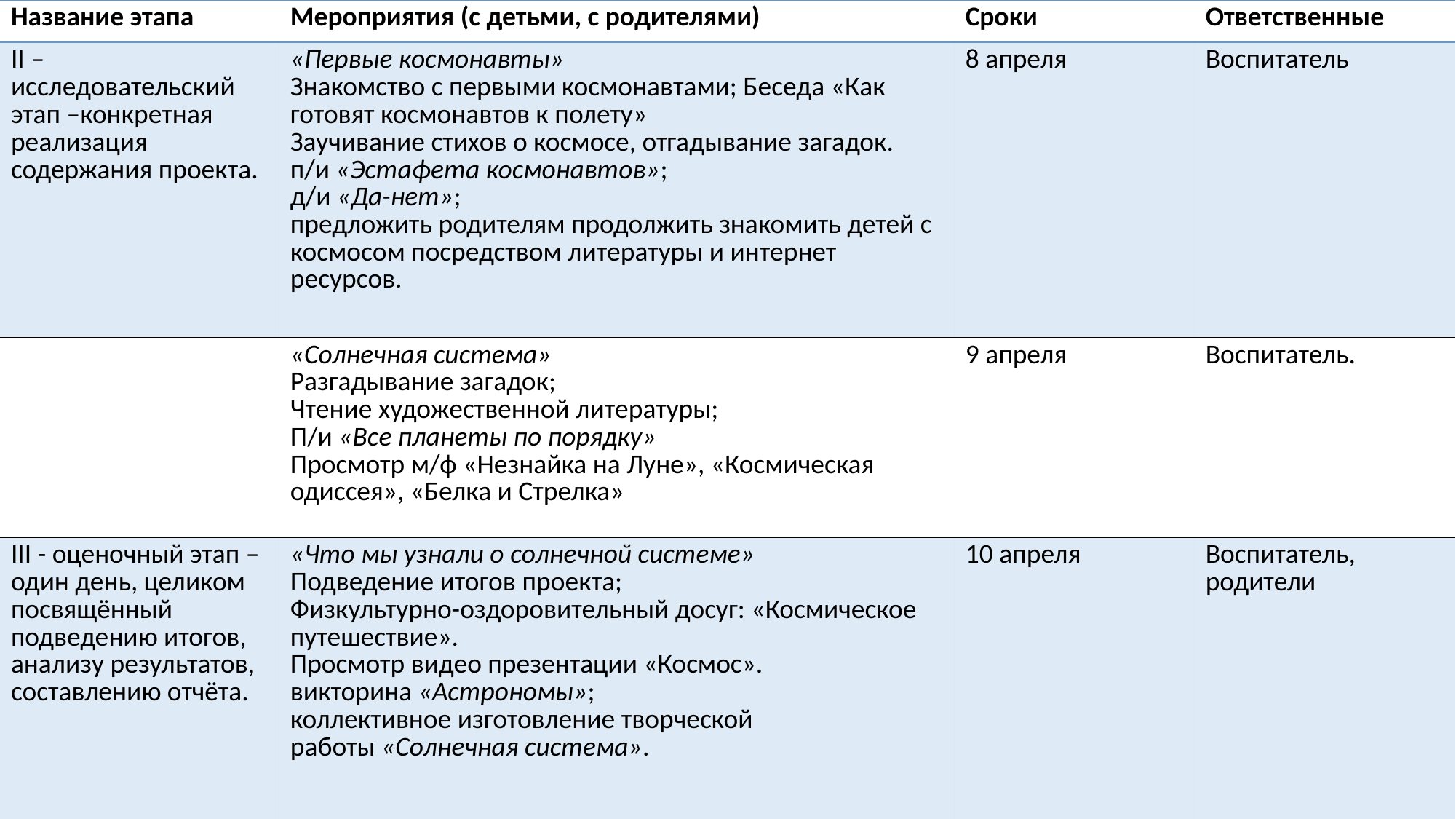

| Название этапа | Мероприятия (с детьми, с родителями) | Сроки | Ответственные |
| --- | --- | --- | --- |
| II – исследовательский этап –конкретная реализация содержания проекта. | «Первые космонавты»  Знакомство с первыми космонавтами; Беседа «Как готовят космонавтов к полету» Заучивание стихов о космосе, отгадывание загадок. п/и «Эстафета космонавтов»; д/и «Да-нет»; предложить родителям продолжить знакомить детей с космосом посредством литературы и интернет ресурсов. | 8 апреля | Воспитатель |
|  | «Солнечная система»  Разгадывание загадок; Чтение художественной литературы; П/и «Все планеты по порядку» Просмотр м/ф «Незнайка на Луне», «Космическая одиссея», «Белка и Стрелка» | 9 апреля | Воспитатель. |
| III - оценочный этап – один день, целиком посвящённый подведению итогов, анализу результатов, составлению отчёта. | «Что мы узнали о солнечной системе»  Подведение итогов проекта; Физкультурно-оздоровительный досуг: «Космическое путешествие». Просмотр видео презентации «Космос». викторина «Астрономы»; коллективное изготовление творческой работы «Солнечная система». | 10 апреля | Воспитатель, родители |